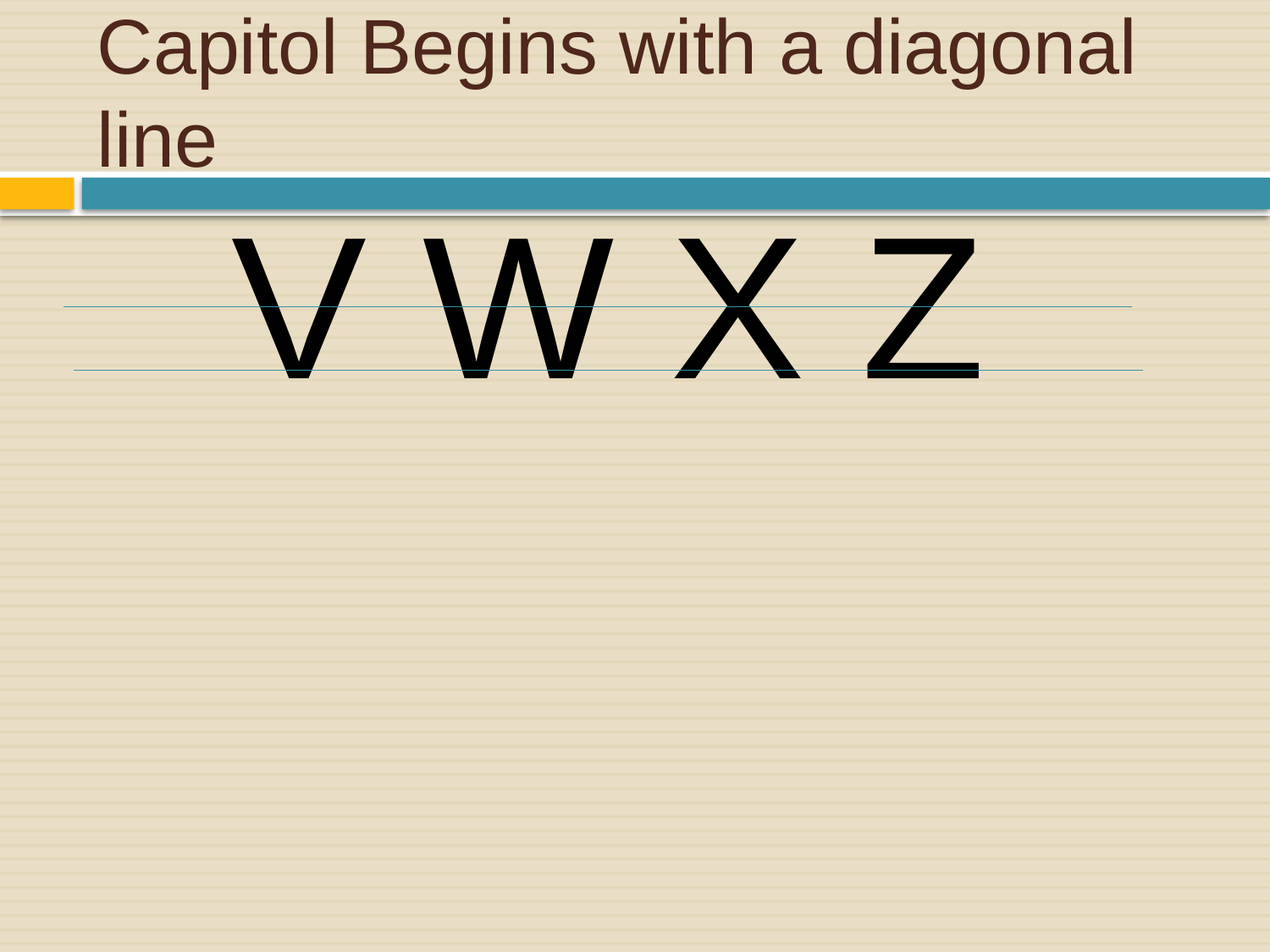

# Capitol Begins with a diagonal line
V W X Z